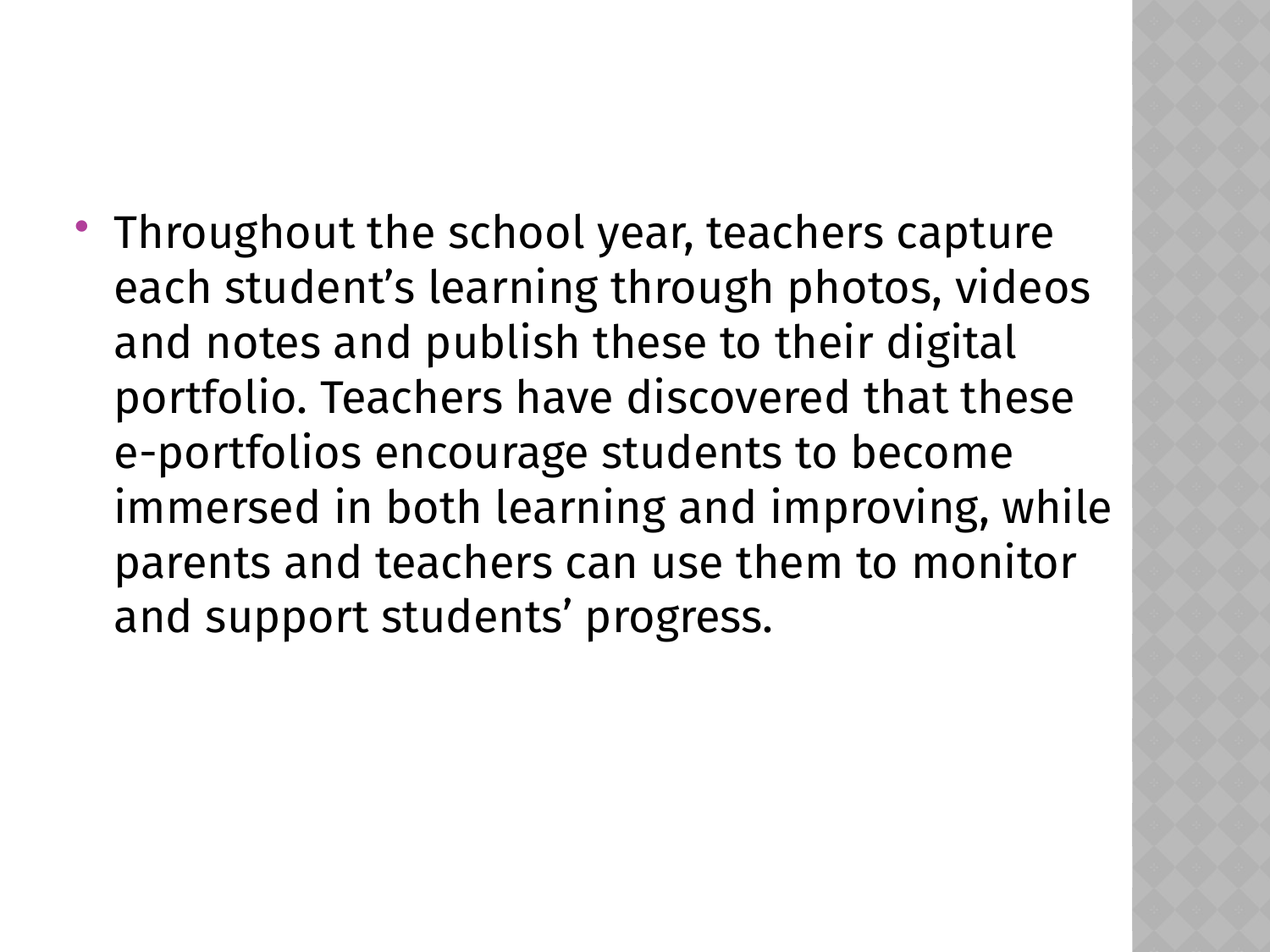

Throughout the school year, teachers capture each student’s learning through photos, videos and notes and publish these to their digital portfolio. Teachers have discovered that these e-portfolios encourage students to become immersed in both learning and improving, while parents and teachers can use them to monitor and support students’ progress.